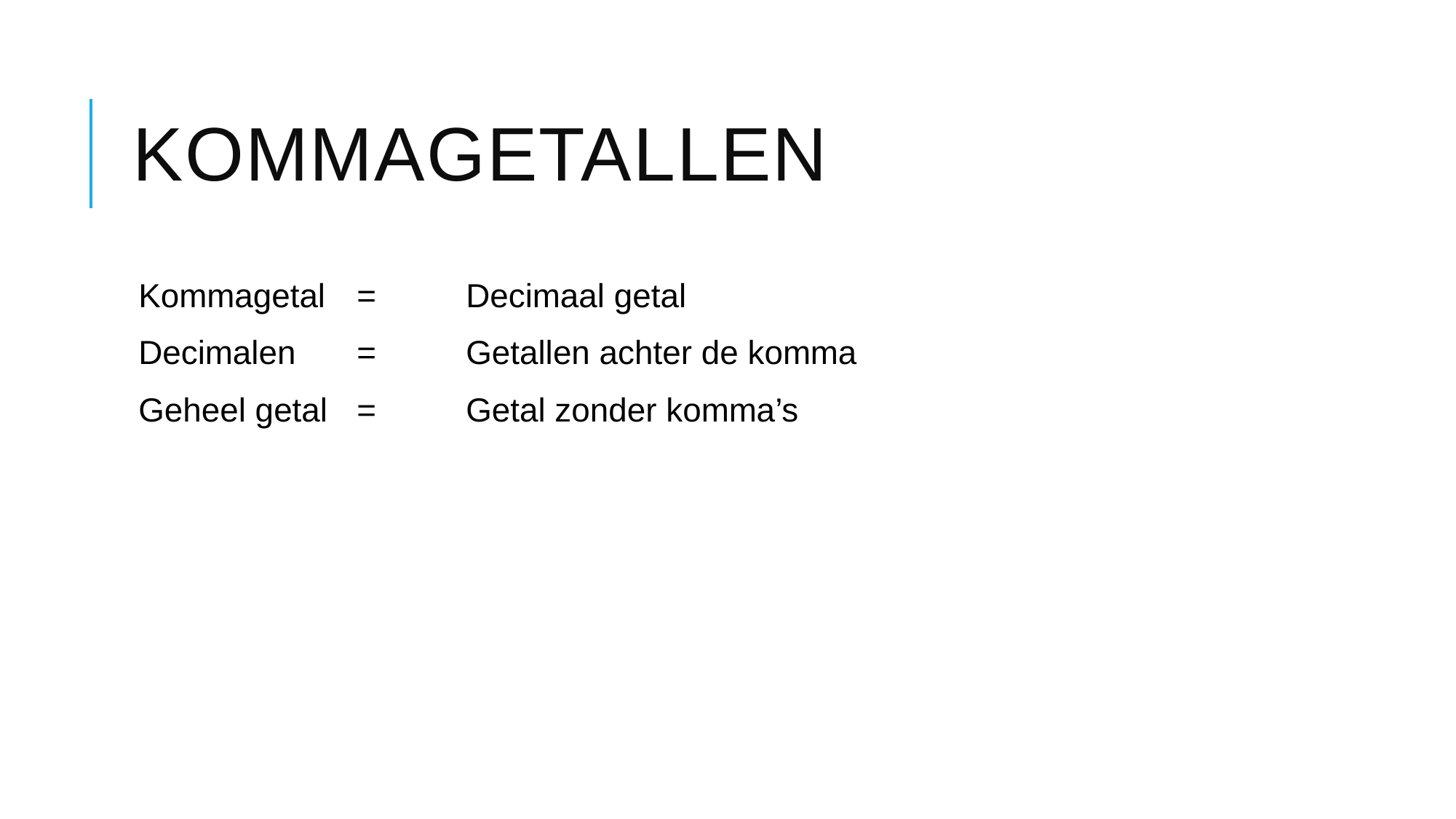

# Kommagetallen
Kommagetal	=	Decimaal getal
Decimalen	=	Getallen achter de komma
Geheel getal	=	Getal zonder komma’s